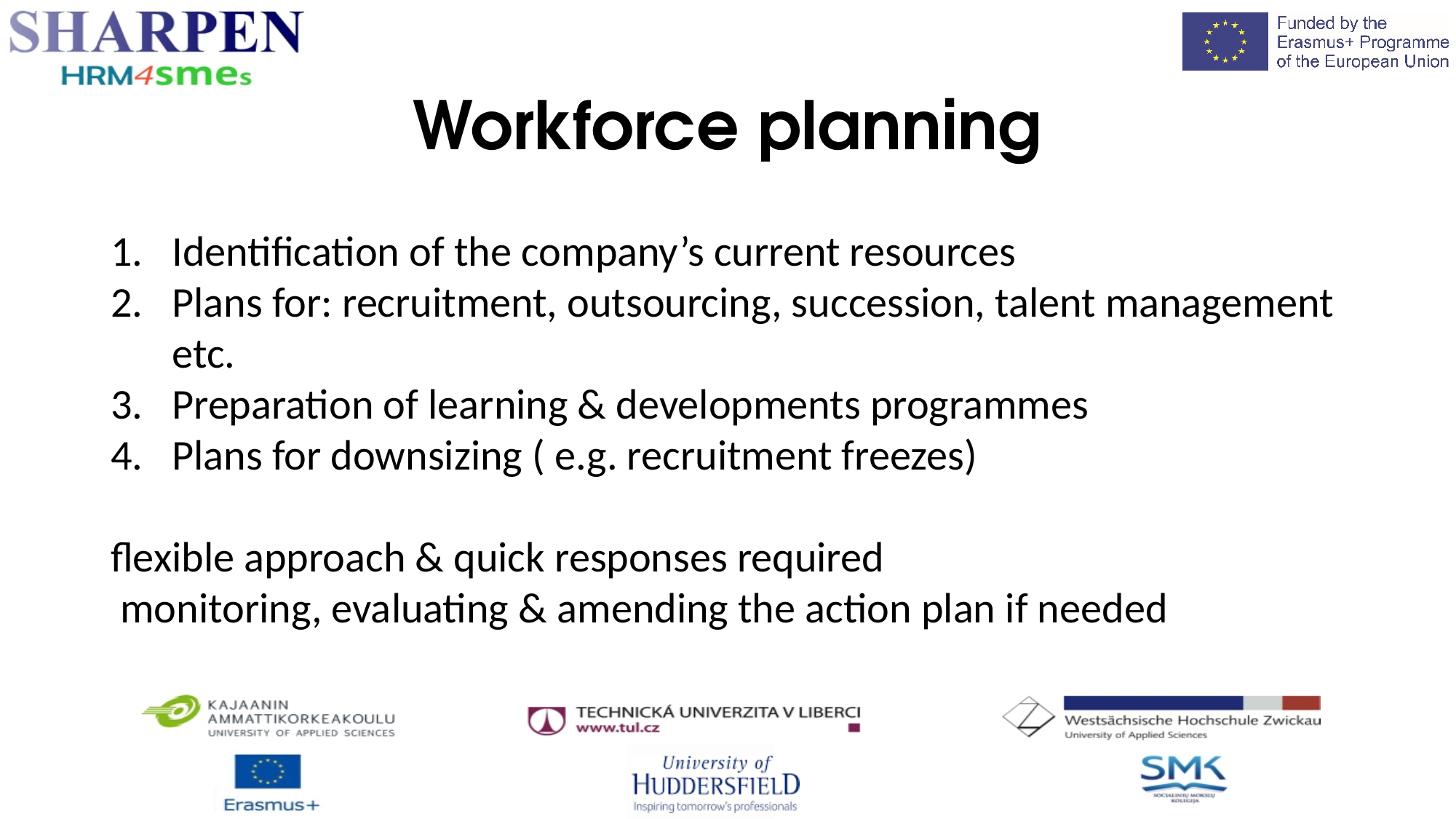

Workforce planning
Identification of the company’s current resources
Plans for: recruitment, outsourcing, succession, talent management etc.
Preparation of learning & developments programmes
Plans for downsizing ( e.g. recruitment freezes)

flexible approach & quick responses required
 monitoring, evaluating & amending the action plan if needed